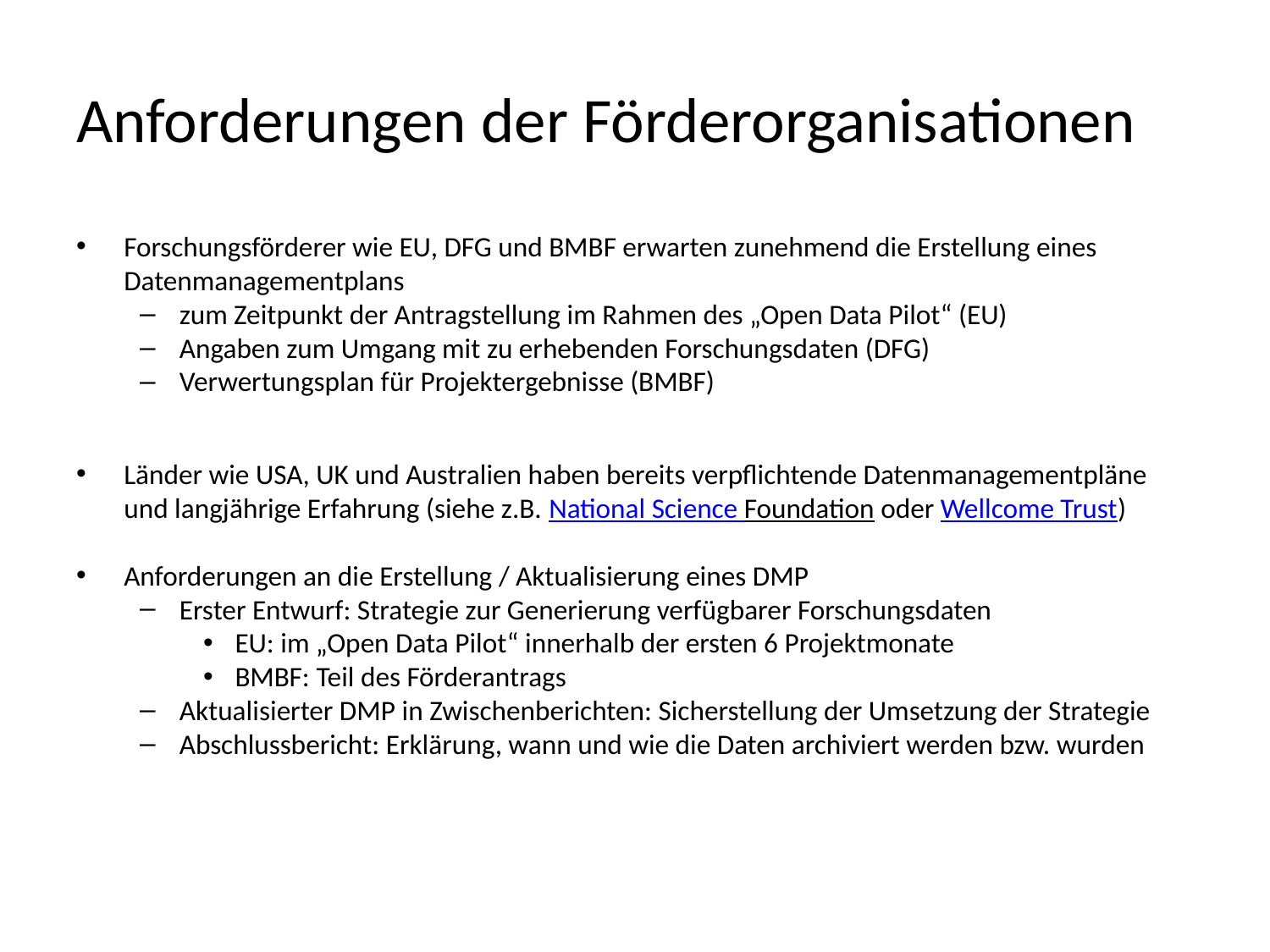

# Anforderungen der Förderorganisationen
Forschungsförderer wie EU, DFG und BMBF erwarten zunehmend die Erstellung eines Datenmanagementplans
zum Zeitpunkt der Antragstellung im Rahmen des „Open Data Pilot“ (EU)
Angaben zum Umgang mit zu erhebenden Forschungsdaten (DFG)
Verwertungsplan für Projektergebnisse (BMBF)

Länder wie USA, UK und Australien haben bereits verpflichtende Datenmanagementpläne und langjährige Erfahrung (siehe z.B. National Science Foundation oder Wellcome Trust)

Anforderungen an die Erstellung / Aktualisierung eines DMP
Erster Entwurf: Strategie zur Generierung verfügbarer Forschungsdaten
EU: im „Open Data Pilot“ innerhalb der ersten 6 Projektmonate
BMBF: Teil des Förderantrags
Aktualisierter DMP in Zwischenberichten: Sicherstellung der Umsetzung der Strategie
Abschlussbericht: Erklärung, wann und wie die Daten archiviert werden bzw. wurden